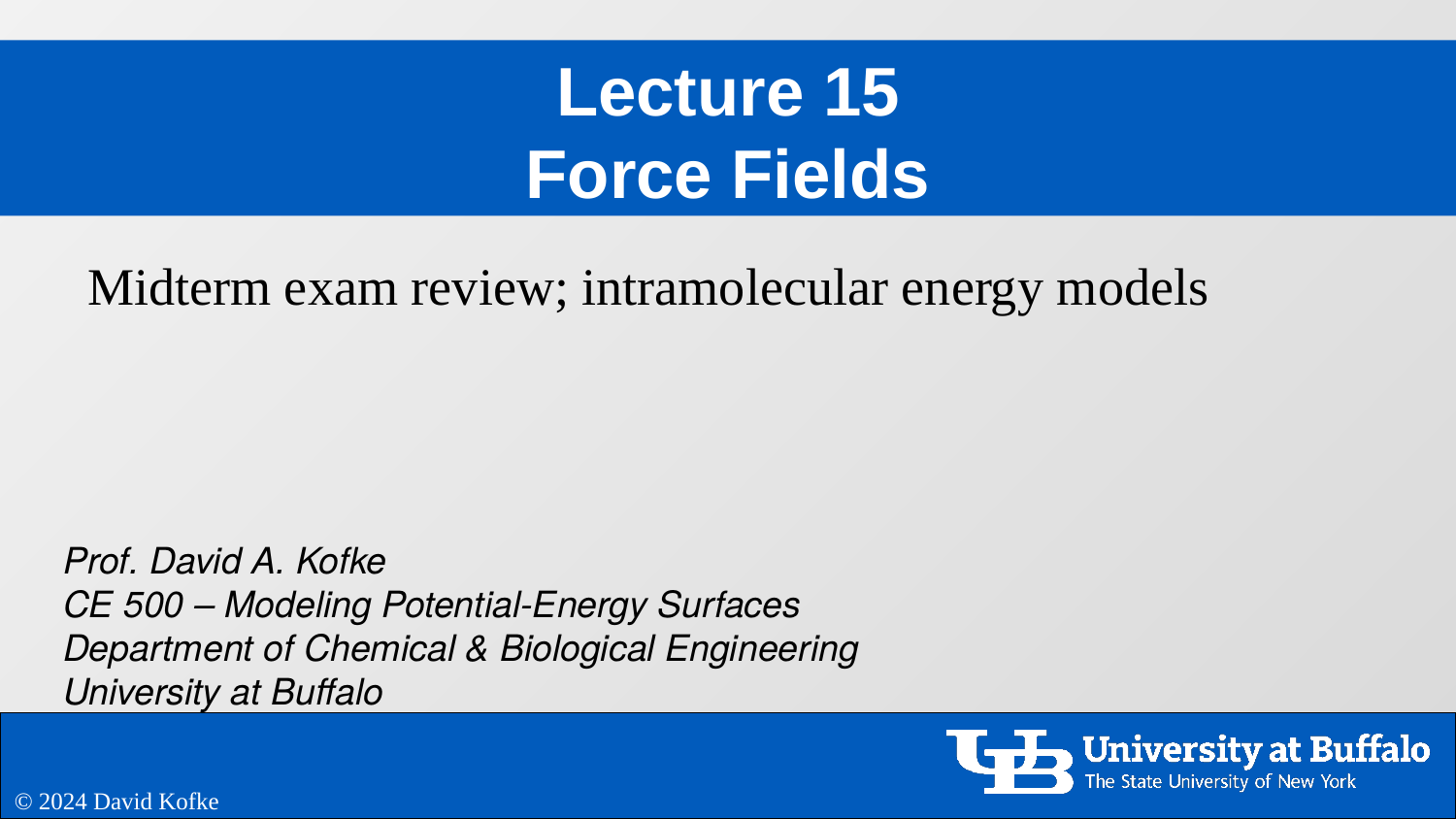

# Lecture 15 Force Fields
Midterm exam review; intramolecular energy models
© 2024 David Kofke